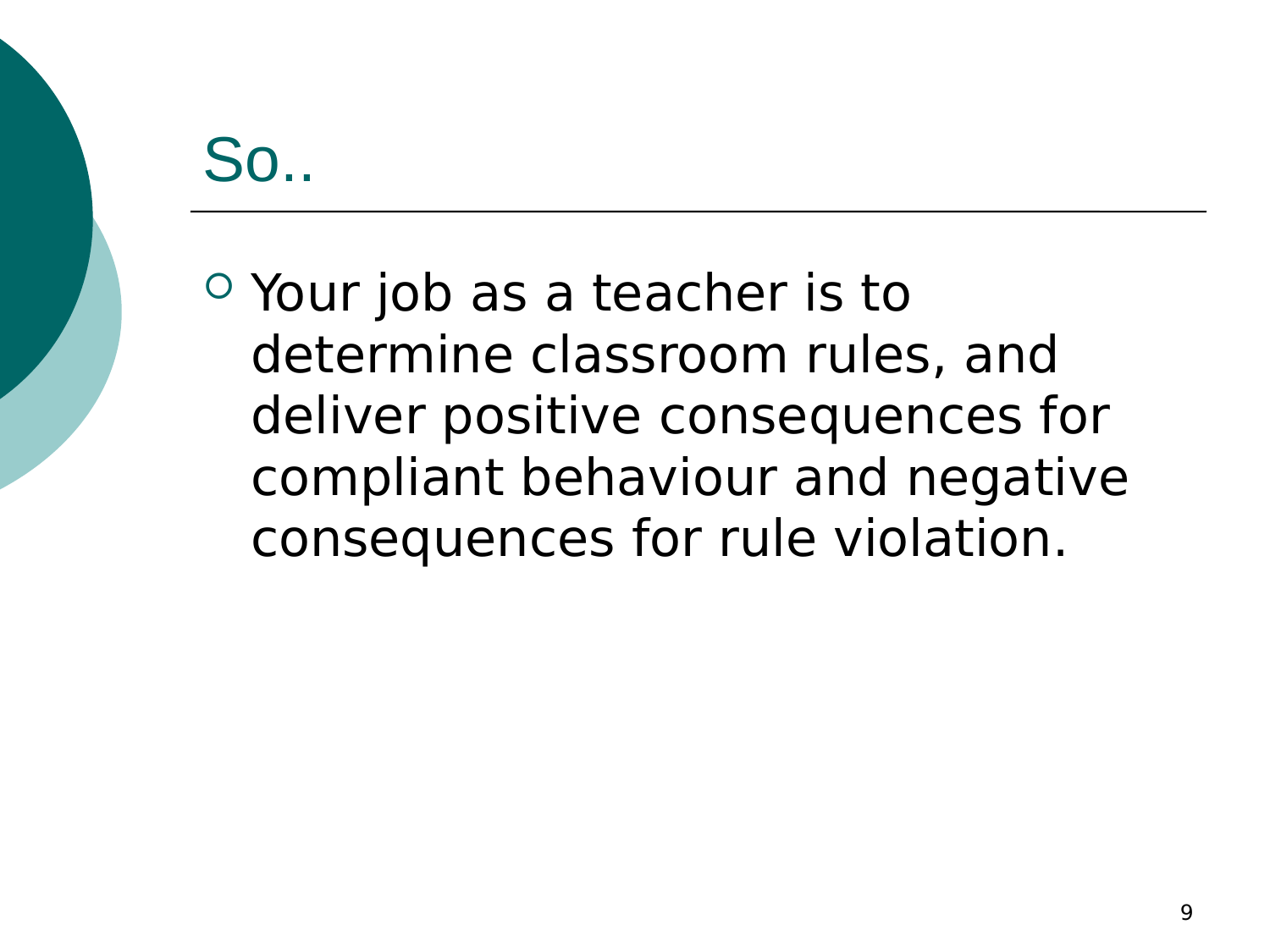

# So..
Your job as a teacher is to determine classroom rules, and deliver positive consequences for compliant behaviour and negative consequences for rule violation.
9